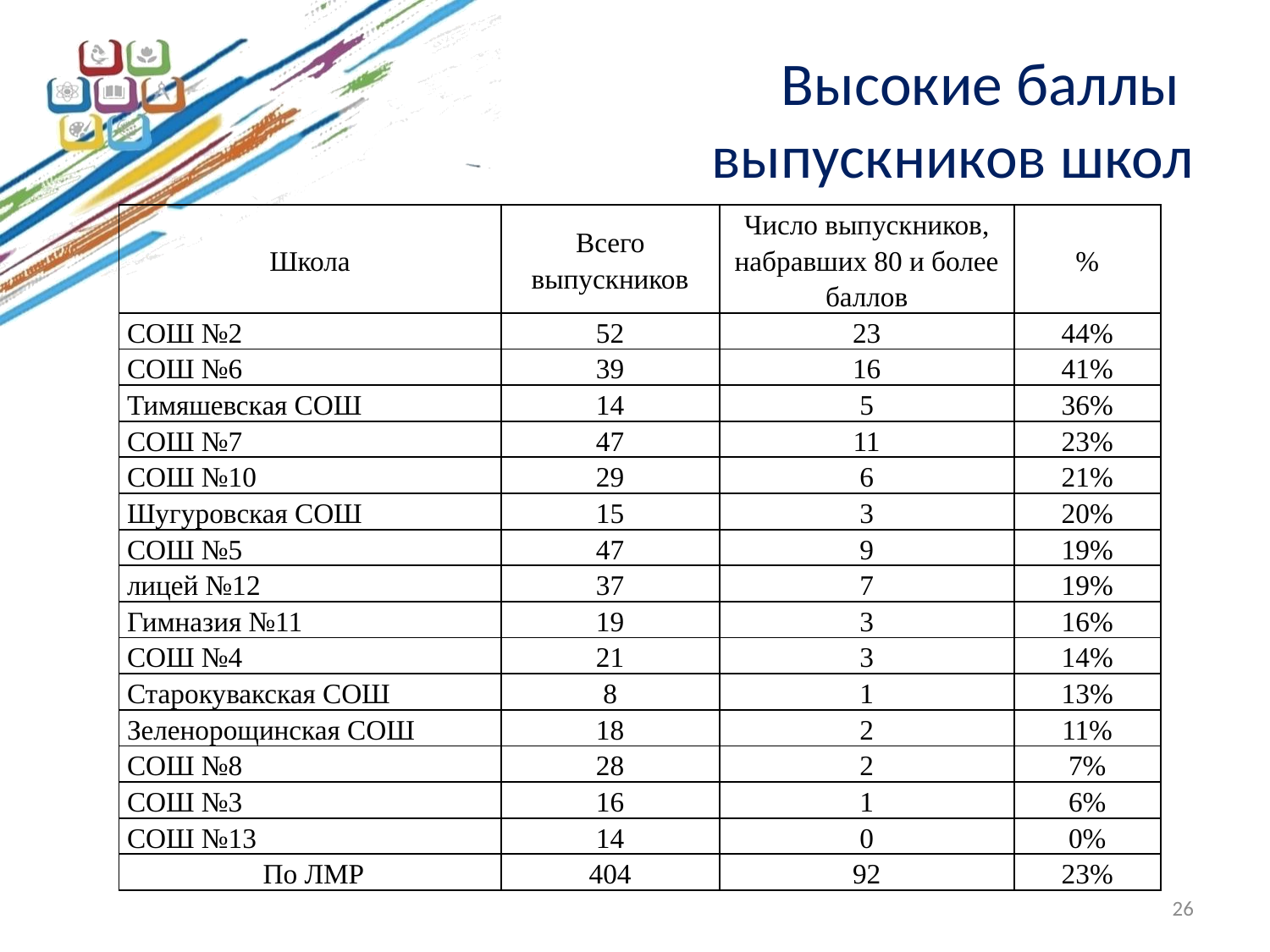

# Высокие баллы выпускников школ
| Школа | Всего выпускников | Число выпускников, набравших 80 и более баллов | % |
| --- | --- | --- | --- |
| СОШ №2 | 52 | 23 | 44% |
| СОШ №6 | 39 | 16 | 41% |
| Тимяшевская СОШ | 14 | 5 | 36% |
| СОШ №7 | 47 | 11 | 23% |
| СОШ №10 | 29 | 6 | 21% |
| Шугуровская СОШ | 15 | 3 | 20% |
| СОШ №5 | 47 | 9 | 19% |
| лицей №12 | 37 | 7 | 19% |
| Гимназия №11 | 19 | 3 | 16% |
| СОШ №4 | 21 | 3 | 14% |
| Старокувакская СОШ | 8 | 1 | 13% |
| Зеленорощинская СОШ | 18 | 2 | 11% |
| СОШ №8 | 28 | 2 | 7% |
| СОШ №3 | 16 | 1 | 6% |
| СОШ №13 | 14 | 0 | 0% |
| По ЛМР | 404 | 92 | 23% |
26